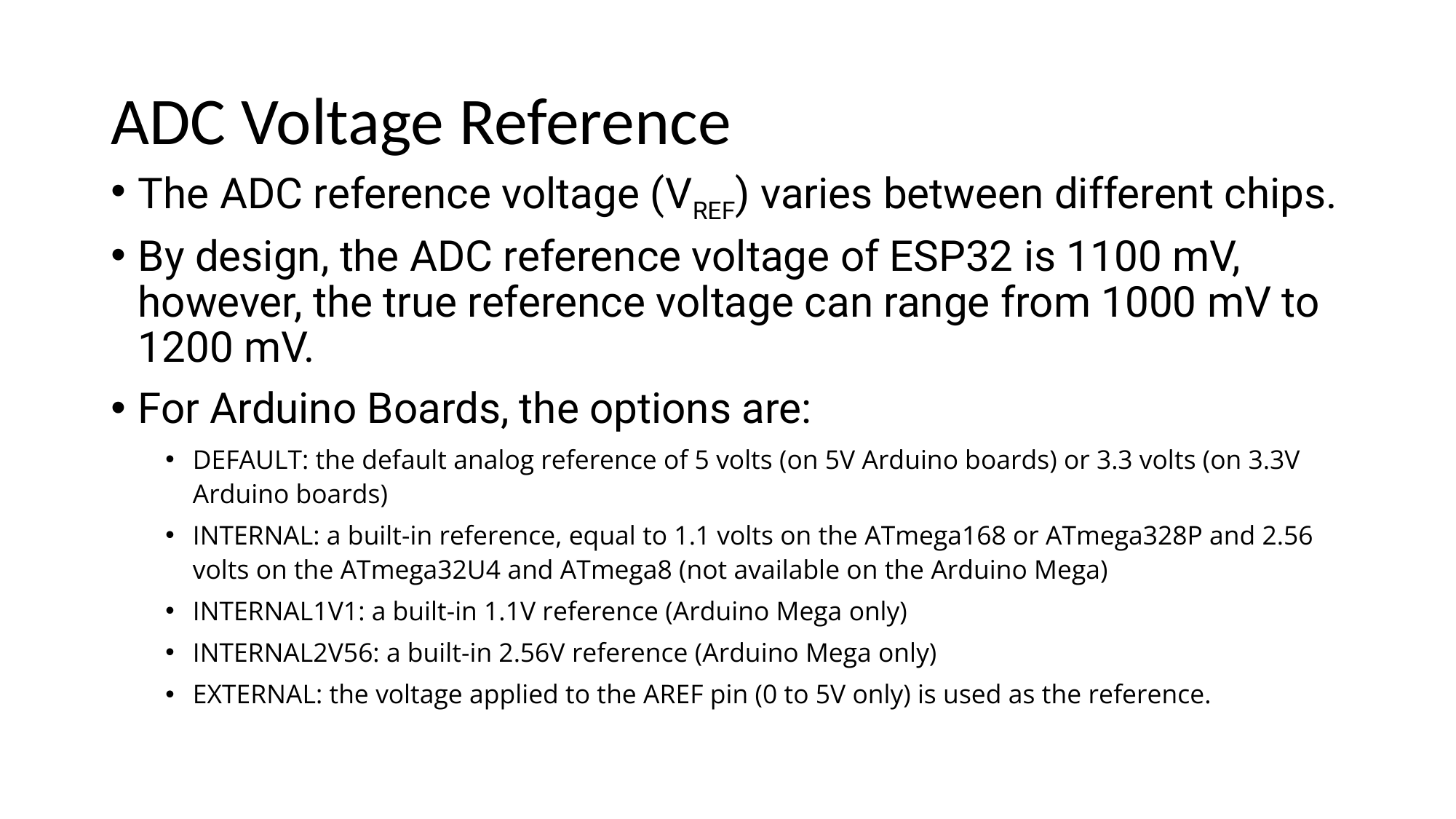

# ADC Voltage Reference
The ADC reference voltage (VREF) varies between different chips.
By design, the ADC reference voltage of ESP32 is 1100 mV, however, the true reference voltage can range from 1000 mV to 1200 mV.
For Arduino Boards, the options are:
DEFAULT: the default analog reference of 5 volts (on 5V Arduino boards) or 3.3 volts (on 3.3V Arduino boards)
INTERNAL: a built-in reference, equal to 1.1 volts on the ATmega168 or ATmega328P and 2.56 volts on the ATmega32U4 and ATmega8 (not available on the Arduino Mega)
INTERNAL1V1: a built-in 1.1V reference (Arduino Mega only)
INTERNAL2V56: a built-in 2.56V reference (Arduino Mega only)
EXTERNAL: the voltage applied to the AREF pin (0 to 5V only) is used as the reference.